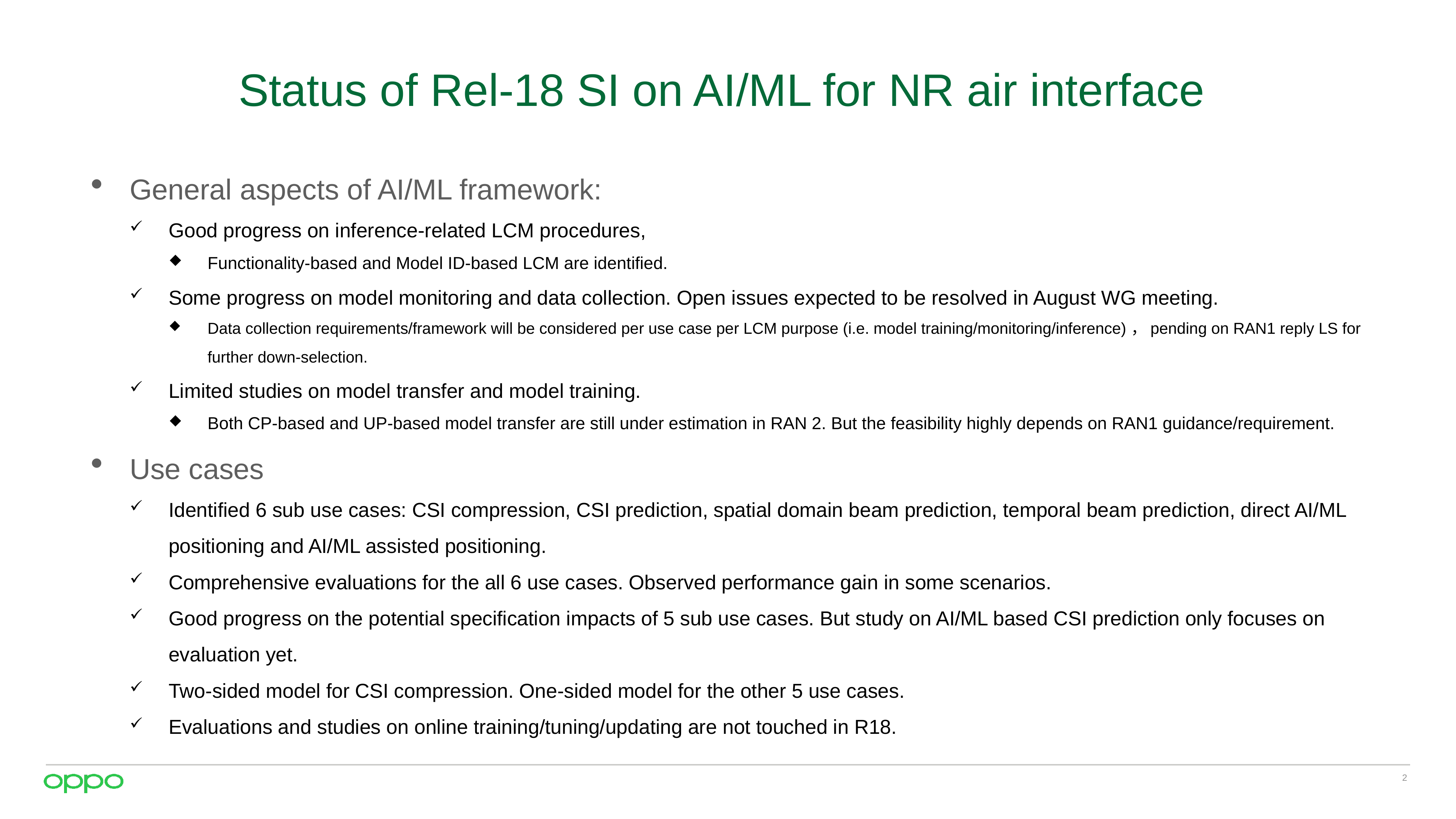

# Status of Rel-18 SI on AI/ML for NR air interface
General aspects of AI/ML framework:
Good progress on inference-related LCM procedures,
Functionality-based and Model ID-based LCM are identified.
Some progress on model monitoring and data collection. Open issues expected to be resolved in August WG meeting.
Data collection requirements/framework will be considered per use case per LCM purpose (i.e. model training/monitoring/inference)，pending on RAN1 reply LS for further down-selection.
Limited studies on model transfer and model training.
Both CP-based and UP-based model transfer are still under estimation in RAN 2. But the feasibility highly depends on RAN1 guidance/requirement.
Use cases
Identified 6 sub use cases: CSI compression, CSI prediction, spatial domain beam prediction, temporal beam prediction, direct AI/ML positioning and AI/ML assisted positioning.
Comprehensive evaluations for the all 6 use cases. Observed performance gain in some scenarios.
Good progress on the potential specification impacts of 5 sub use cases. But study on AI/ML based CSI prediction only focuses on evaluation yet.
Two-sided model for CSI compression. One-sided model for the other 5 use cases.
Evaluations and studies on online training/tuning/updating are not touched in R18.